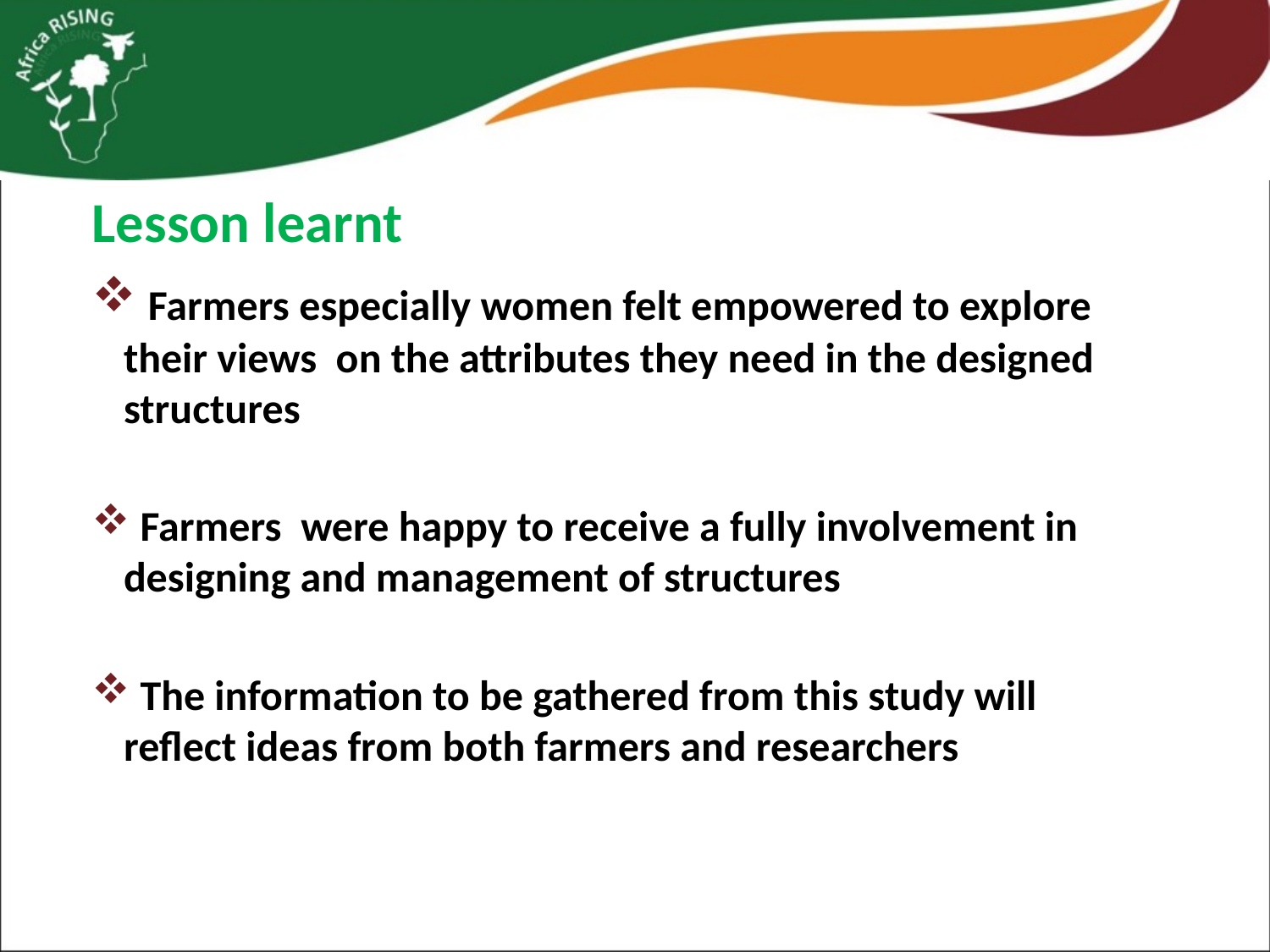

Lesson learnt
 Farmers especially women felt empowered to explore their views  on the attributes they need in the designed structures

 Farmers  were happy to receive a fully involvement in designing and management of structures

 The information to be gathered from this study will reflect ideas from both farmers and researchers